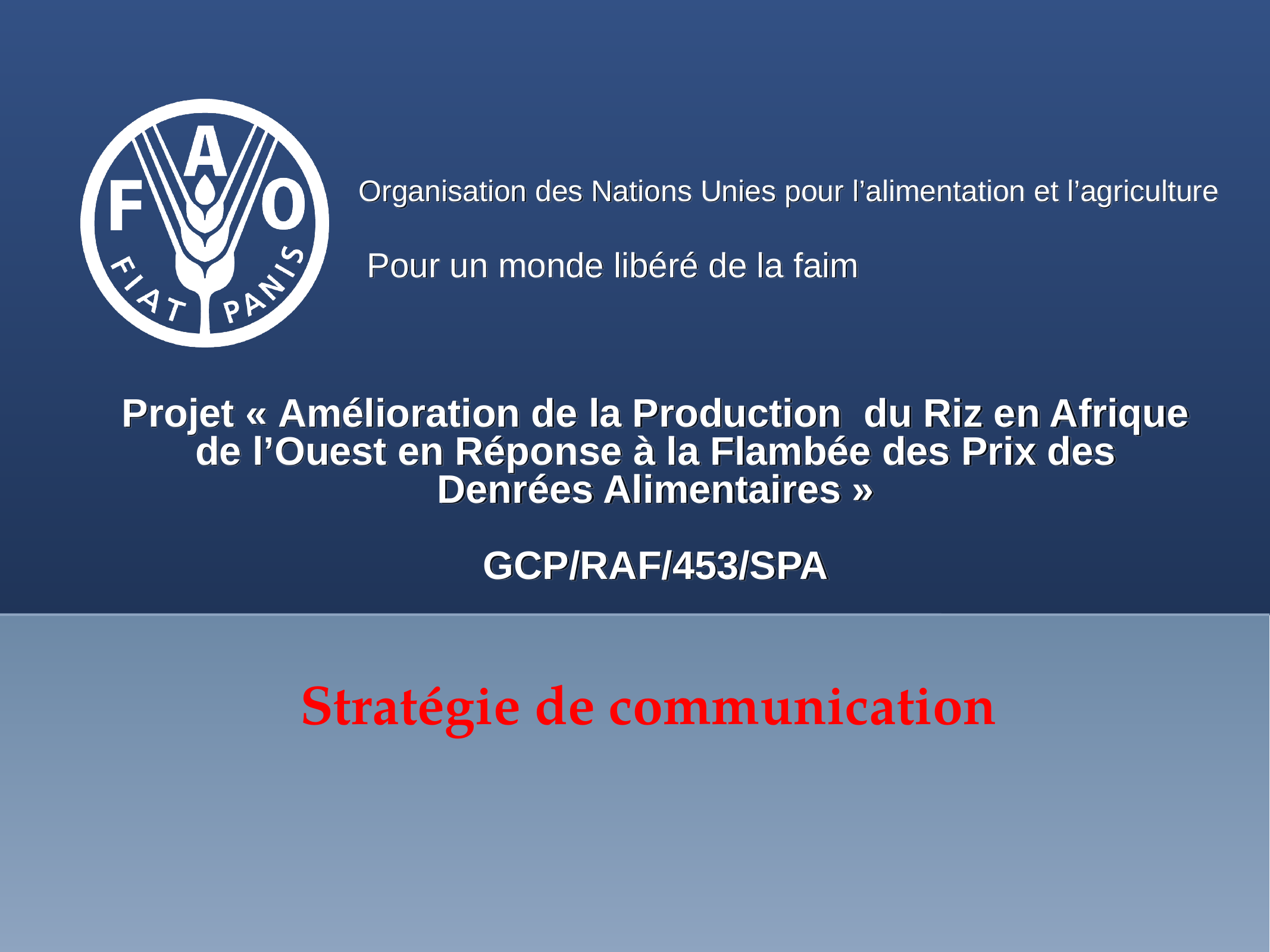

# Organisation des Nations Unies pour l’alimentation et l’agriculture Pour un monde libéré de la faim
Projet « Amélioration de la Production  du Riz en Afrique de l’Ouest en Réponse à la Flambée des Prix des Denrées Alimentaires »

GCP/RAF/453/SPA
Stratégie de communication